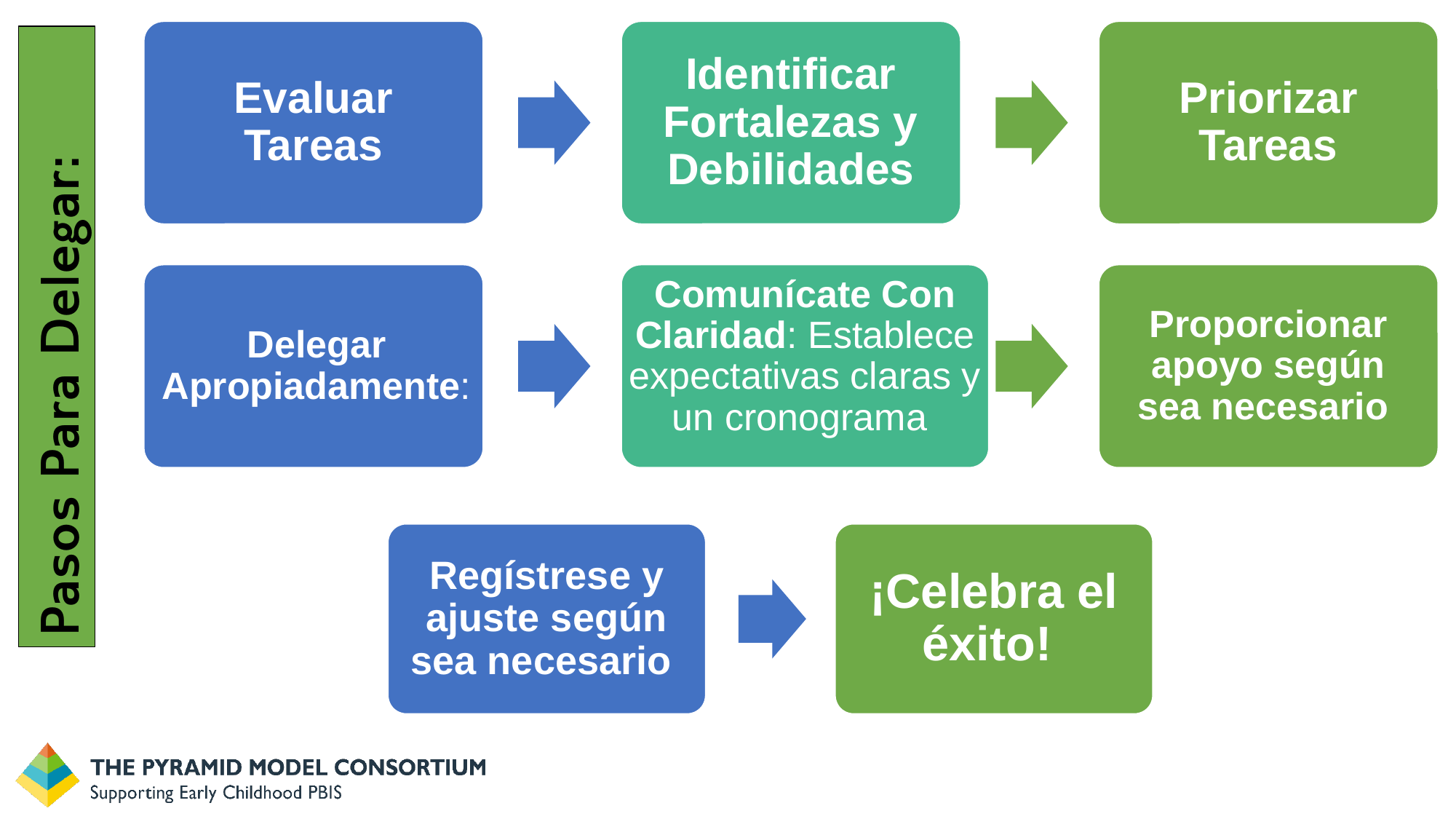

Evaluar Tareas
Identificar Fortalezas y Debilidades
Priorizar Tareas

Delegar Apropiadamente:
Proporcionar apoyo según sea necesario
Comunícate Con Claridad: Establece expectativas claras y un cronograma

Pasos Para Delegar:

Regístrese y ajuste según sea necesario
¡Celebra el éxito!